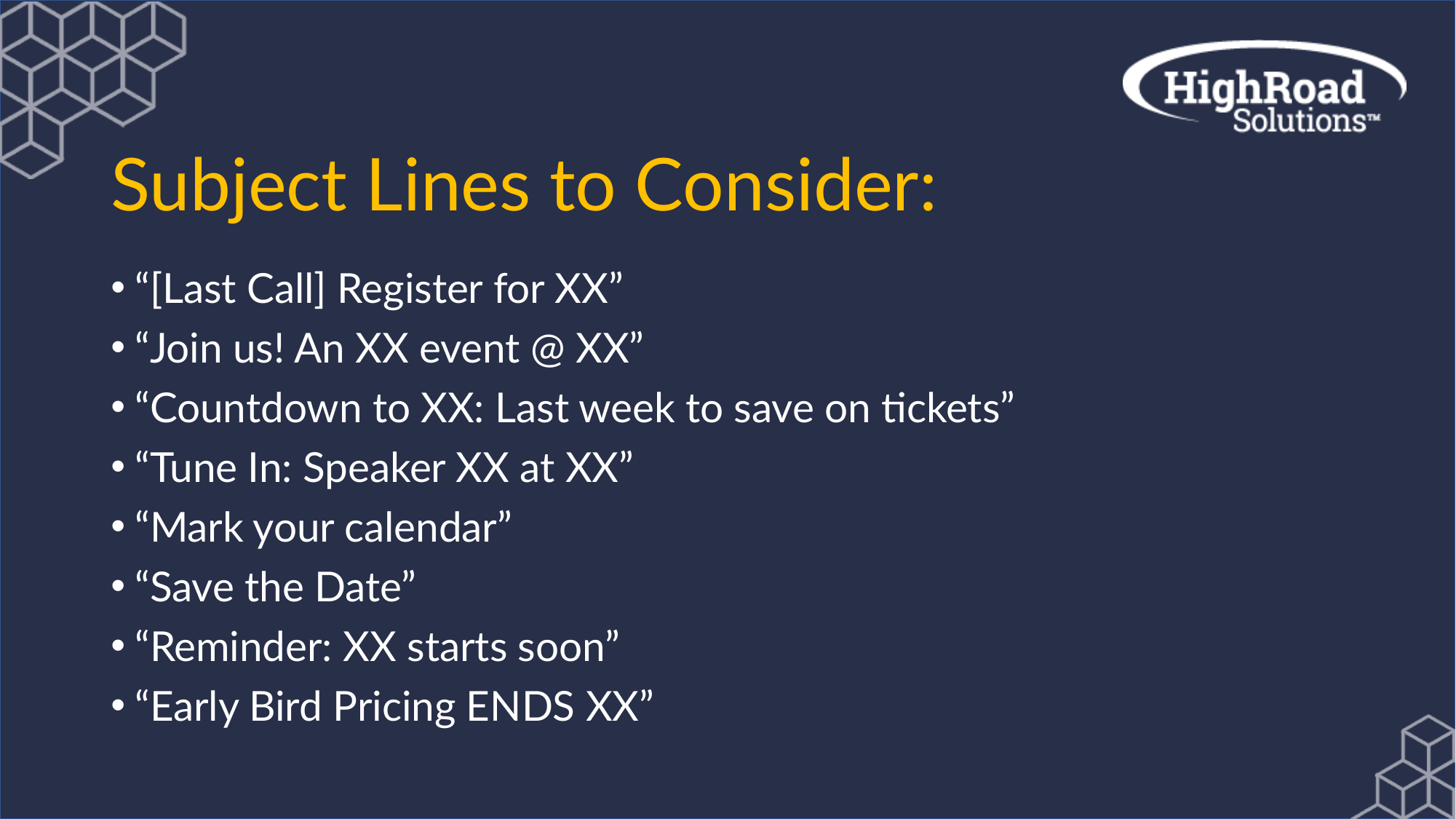

# Subject Lines to Consider:
“[Last Call] Register for XX”
“Join us! An XX event @ XX”
“Countdown to XX: Last week to save on tickets”
“Tune In: Speaker XX at XX”
“Mark your calendar”
“Save the Date”
“Reminder: XX starts soon”
“Early Bird Pricing ENDS XX”